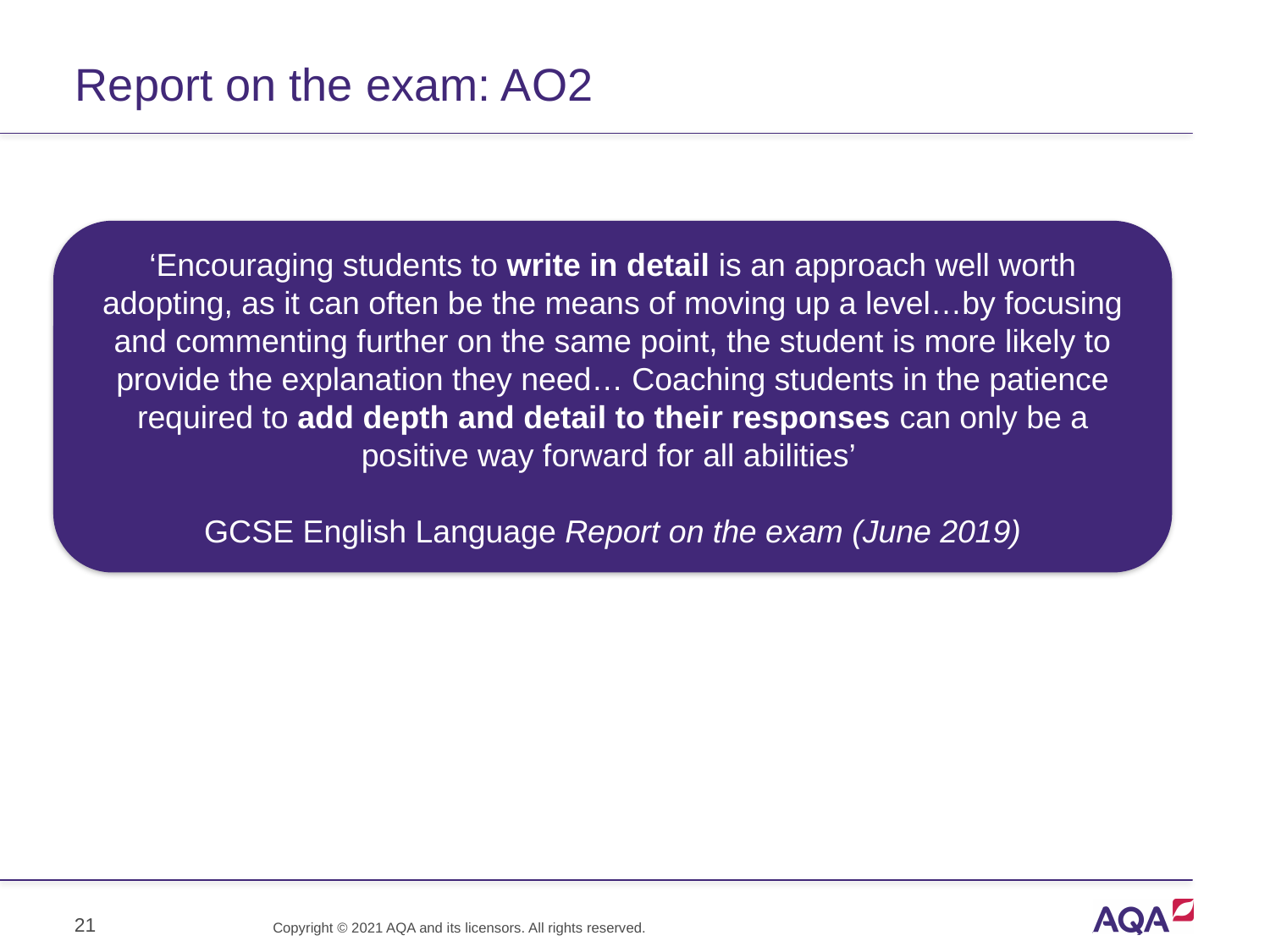

# Report on the exam: AO2
‘Encouraging students to write in detail is an approach well worth adopting, as it can often be the means of moving up a level…by focusing and commenting further on the same point, the student is more likely to provide the explanation they need… Coaching students in the patience required to add depth and detail to their responses can only be a positive way forward for all abilities’

GCSE English Language Report on the exam (June 2019)

21
Copyright © 2021 AQA and its licensors. All rights reserved.